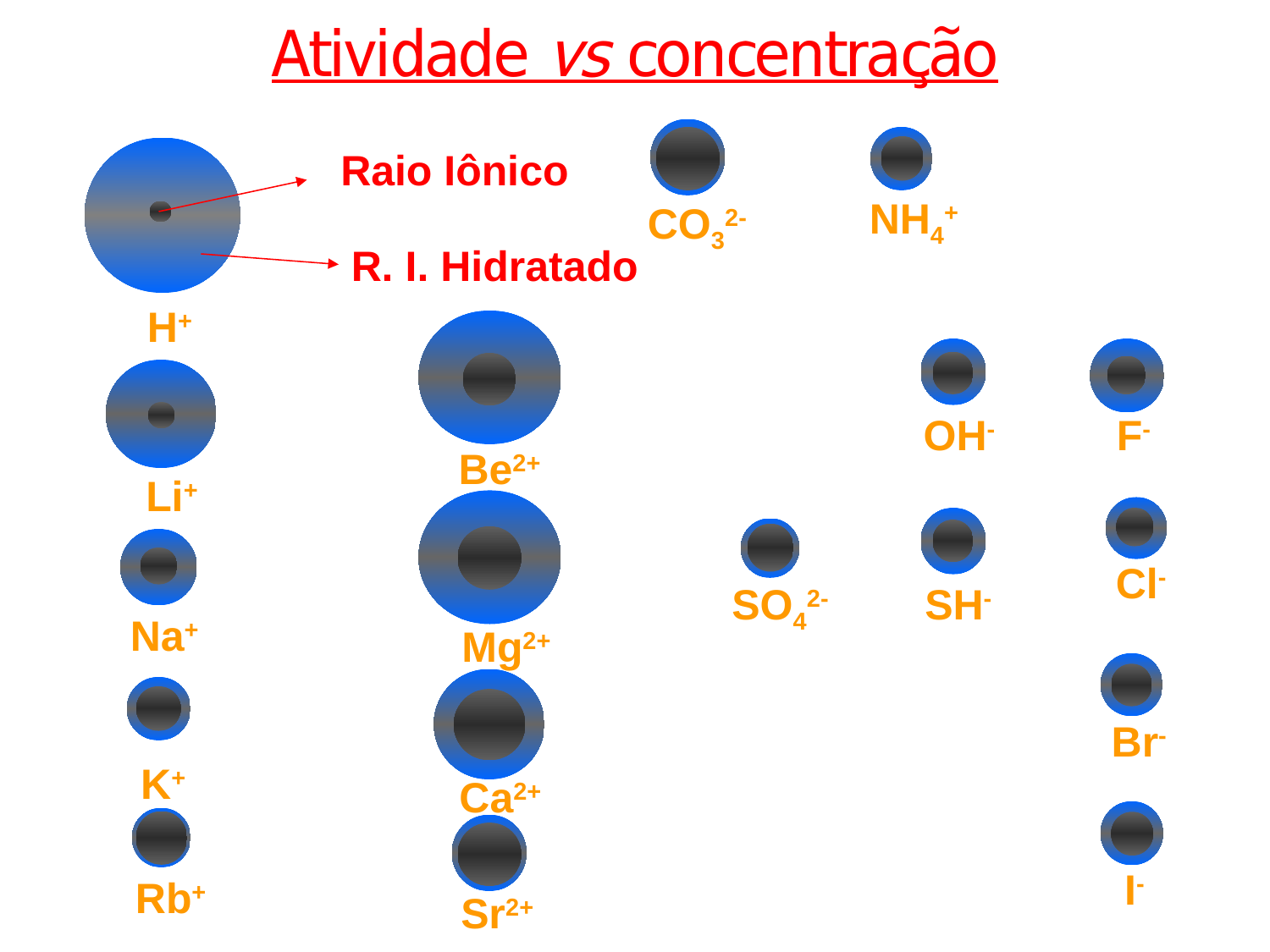

Atividade vs concentração

Raio Iônico

R. I. Hidratado

NH4+
CO32-
H+

OH-
F-
Be2+
Li+

Cl-
SO42-
SH-
Na+
Mg2+

Br-
K+
Ca2+

I-
Rb+
Sr2+